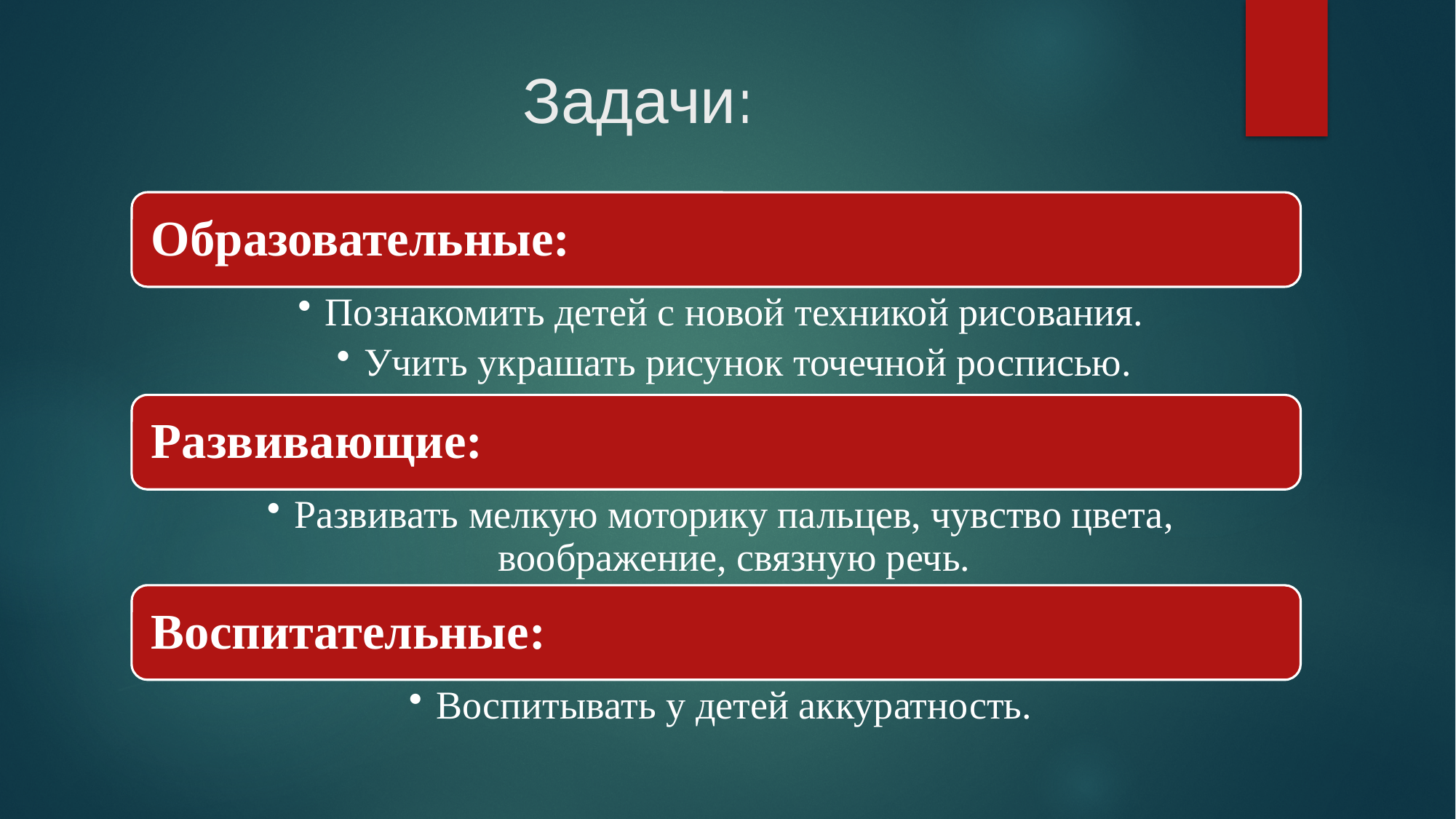

# Задачи:
Образовательные:
Познакомить детей с новой техникой рисования.
Учить украшать рисунок точечной росписью.
Развивающие:
Развивать мелкую моторику пальцев, чувство цвета, воображение, связную речь.
Воспитательные:
Воспитывать у детей аккуратность.